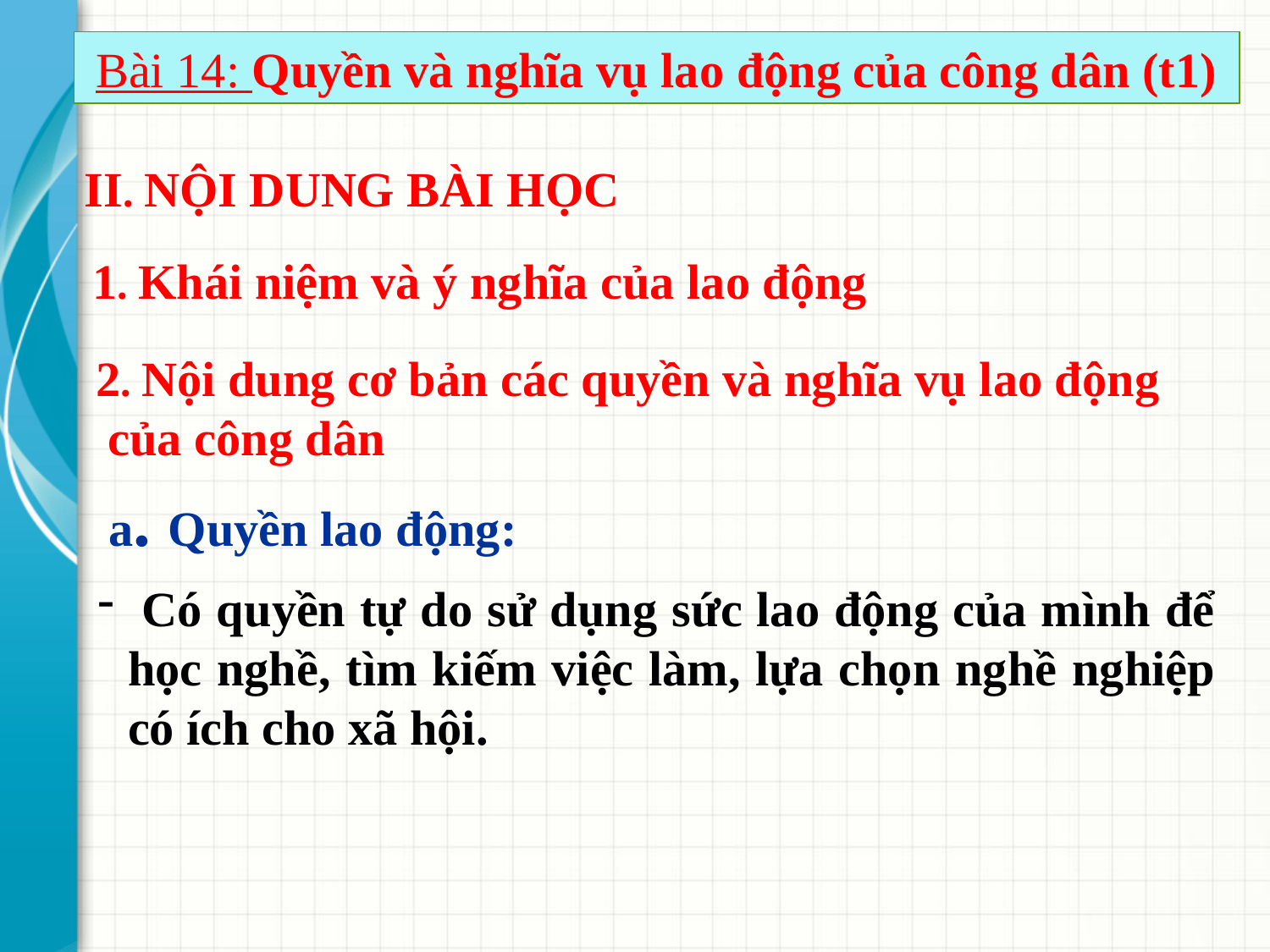

Bài 14: Quyền và nghĩa vụ lao động của công dân (t1)

II. NỘI DUNG BÀI HỌC
1. Khái niệm và ý nghĩa của lao động
2. Nội dung cơ bản các quyền và nghĩa vụ lao động
 của công dân
a. Quyền lao động:
 Có quyền tự do sử dụng sức lao động của mình để học nghề, tìm kiếm việc làm, lựa chọn nghề nghiệp có ích cho xã hội.